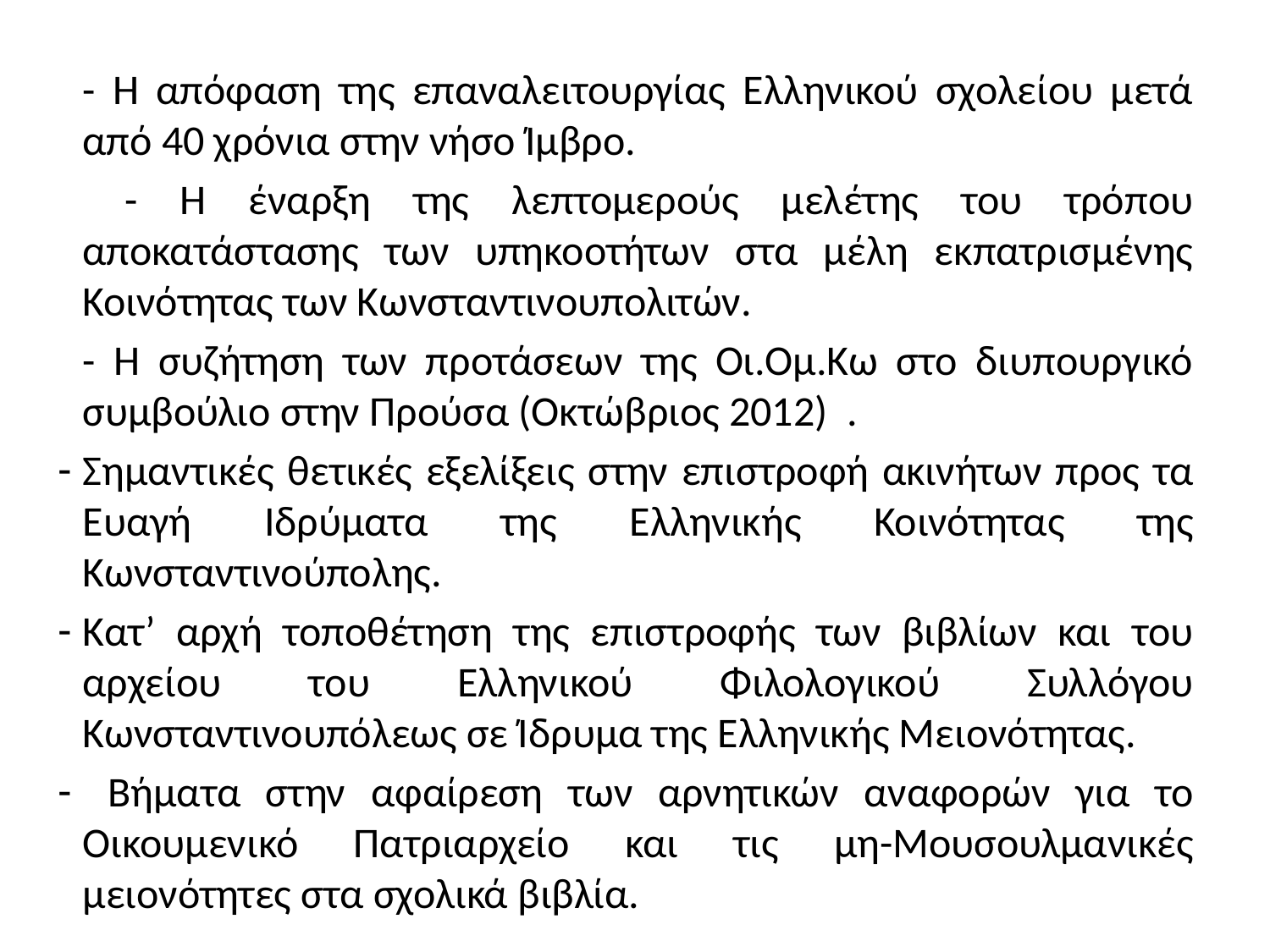

- Η απόφαση της επαναλειτουργίας Ελληνικού σχολείου μετά από 40 χρόνια στην νήσο Ίμβρο.
 - Η έναρξη της λεπτομερούς μελέτης του τρόπου αποκατάστασης των υπηκοοτήτων στα μέλη εκπατρισμένης Κοινότητας των Κωνσταντινουπολιτών.
- Η συζήτηση των προτάσεων της Οι.Ομ.Κω στο διυπουργικό συμβούλιο στην Προύσα (Οκτώβριος 2012)  .
Σημαντικές θετικές εξελίξεις στην επιστροφή ακινήτων προς τα Ευαγή Ιδρύματα της Ελληνικής Κοινότητας της Κωνσταντινούπολης.
Κατ’ αρχή τοποθέτηση της επιστροφής των βιβλίων και του αρχείου του Ελληνικού Φιλολογικού Συλλόγου Κωνσταντινουπόλεως σε Ίδρυμα της Ελληνικής Μειονότητας.
 Βήματα στην αφαίρεση των αρνητικών αναφορών για το Οικουμενικό Πατριαρχείο και τις μη-Μουσουλμανικές μειονότητες στα σχολικά βιβλία.